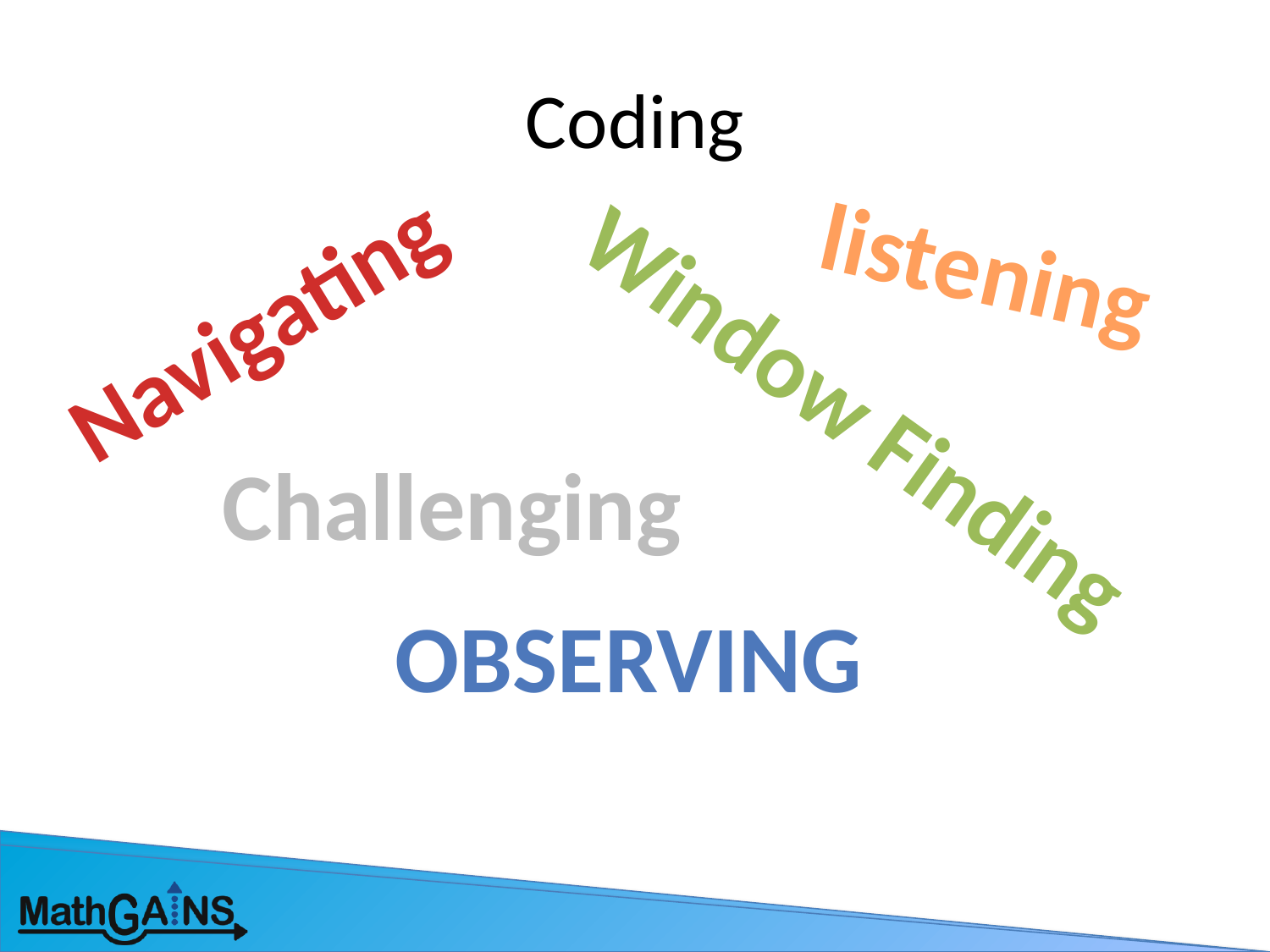

# Coding
listening
Navigating
Window Finding
Challenging
observing